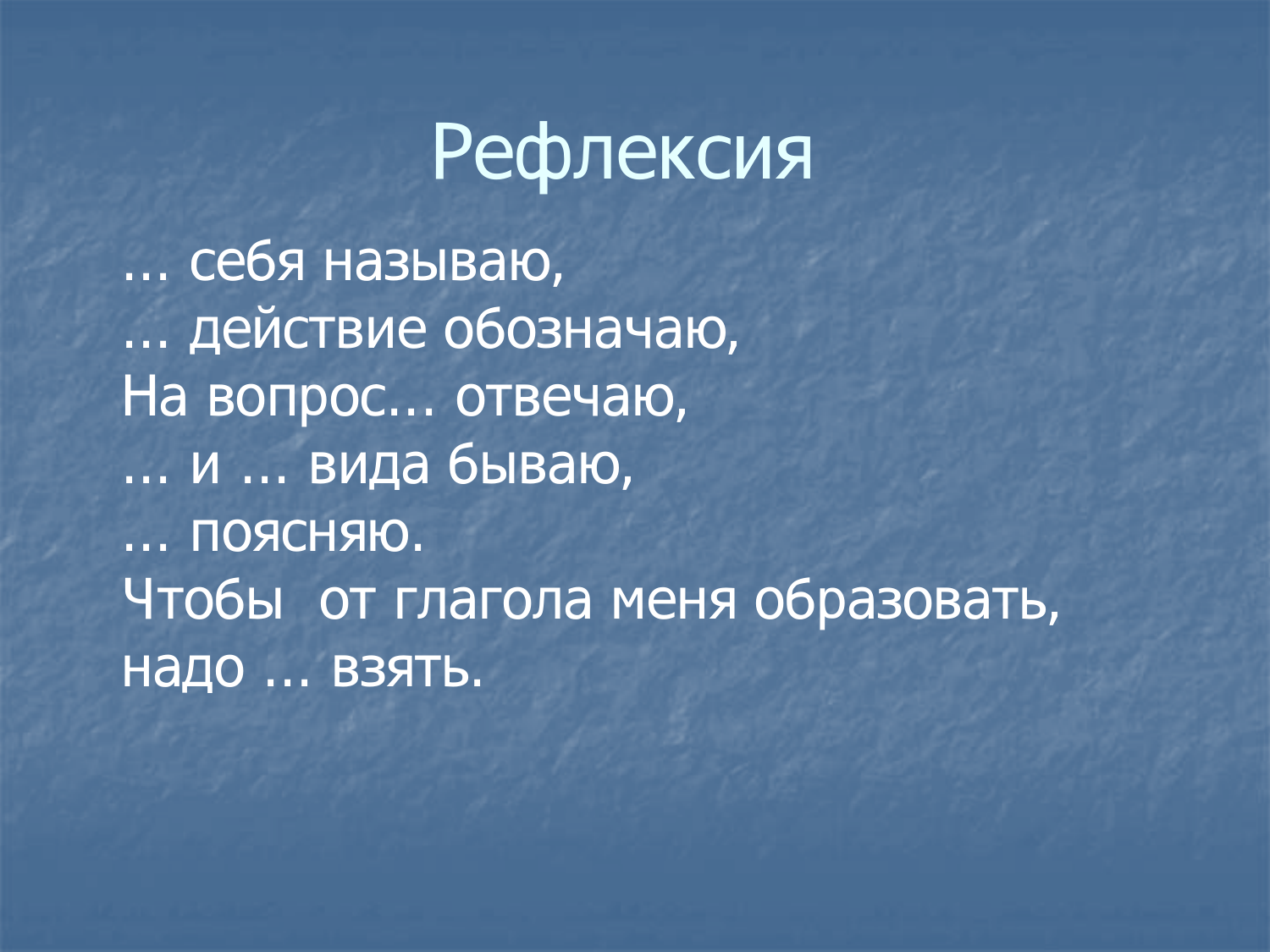

# Рефлексия
... себя называю,
... действие обозначаю,
На вопрос... отвечаю,
... и ... вида бываю,
... поясняю.
Чтобы  от глагола меня образовать,
надо ... взять.